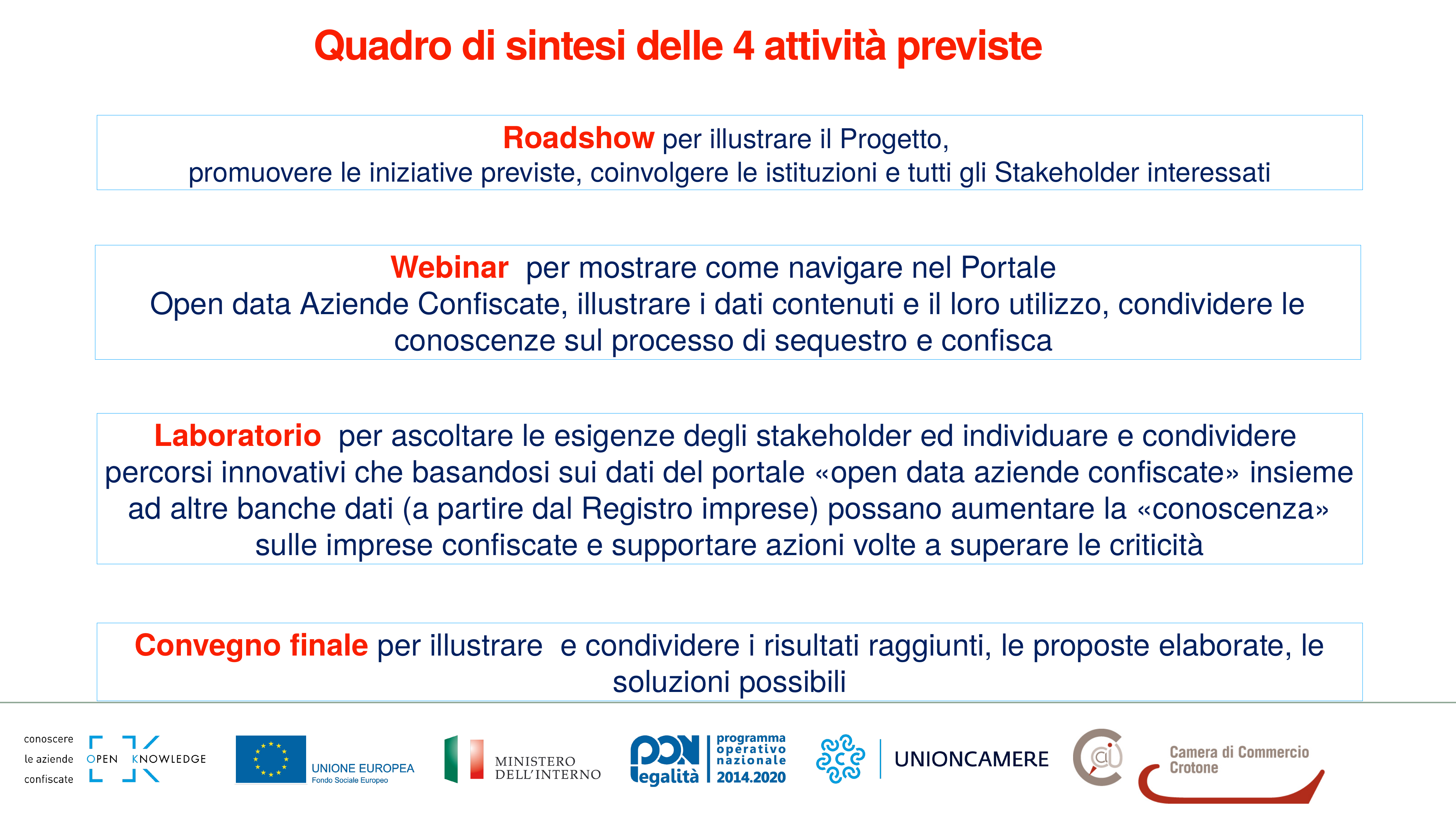

Quadro di sintesi delle 4 attività previste

Roadshow per illustrare il Progetto,
promuovere le iniziative previste, coinvolgere le istituzioni e tutti gli Stakeholder interessati
Webinar  per mostrare come navigare nel Portale
Open data Aziende Confiscate, illustrare i dati contenuti e il loro utilizzo, condividere le conoscenze sul processo di sequestro e confisca

Laboratorio  per ascoltare le esigenze degli stakeholder ed individuare e condividere  percorsi innovativi che basandosi sui dati del portale «open data aziende confiscate» insieme ad altre banche dati (a partire dal Registro imprese) possano aumentare la «conoscenza» sulle imprese confiscate e supportare azioni volte a superare le criticità
Convegno finale per illustrare  e condividere i risultati raggiunti, le proposte elaborate, le soluzioni possibili